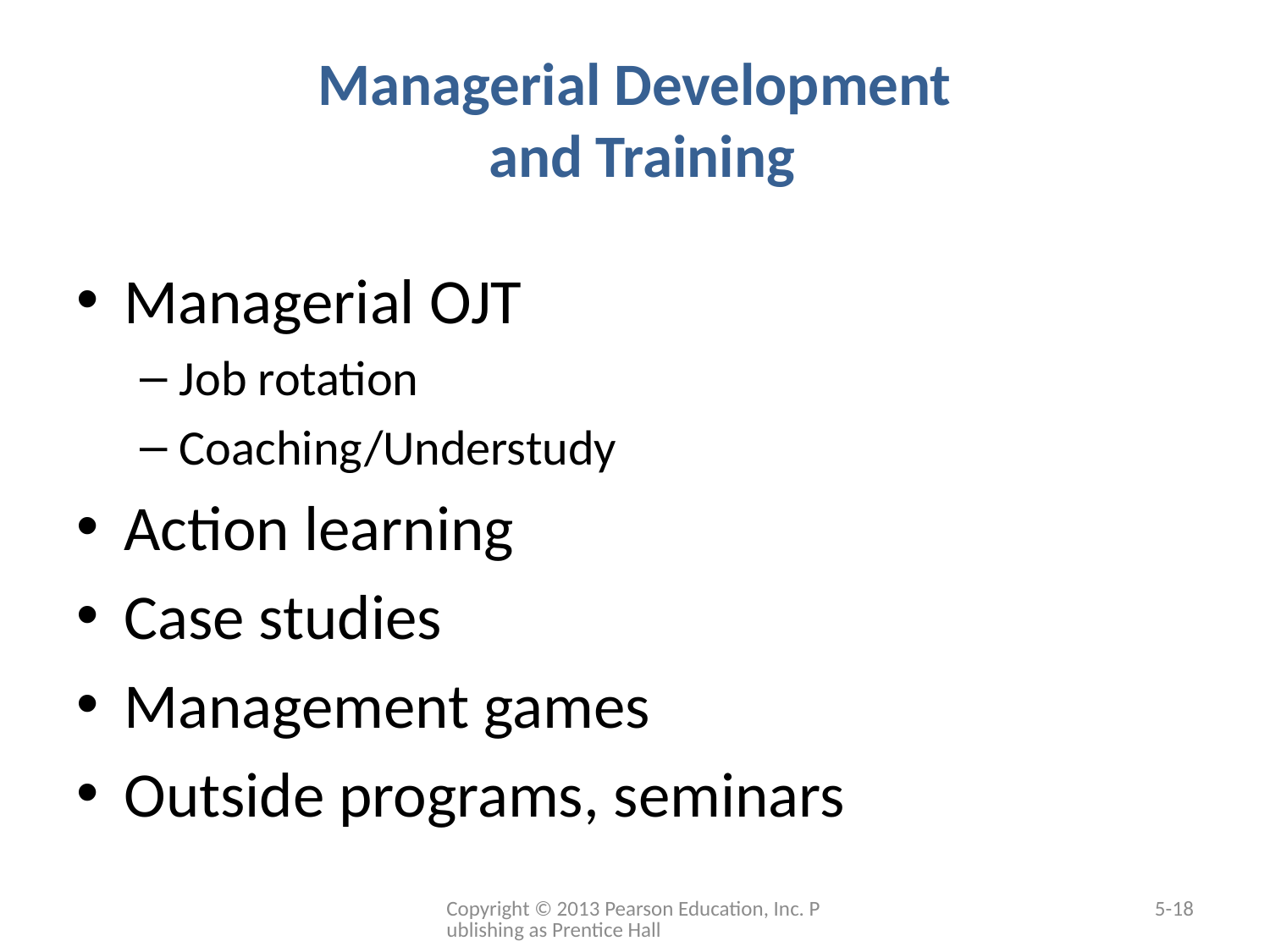

# Managerial Development and Training
Managerial OJT
Job rotation
Coaching/Understudy
Action learning
Case studies
Management games
Outside programs, seminars
Copyright © 2013 Pearson Education, Inc. Publishing as Prentice Hall
5-18